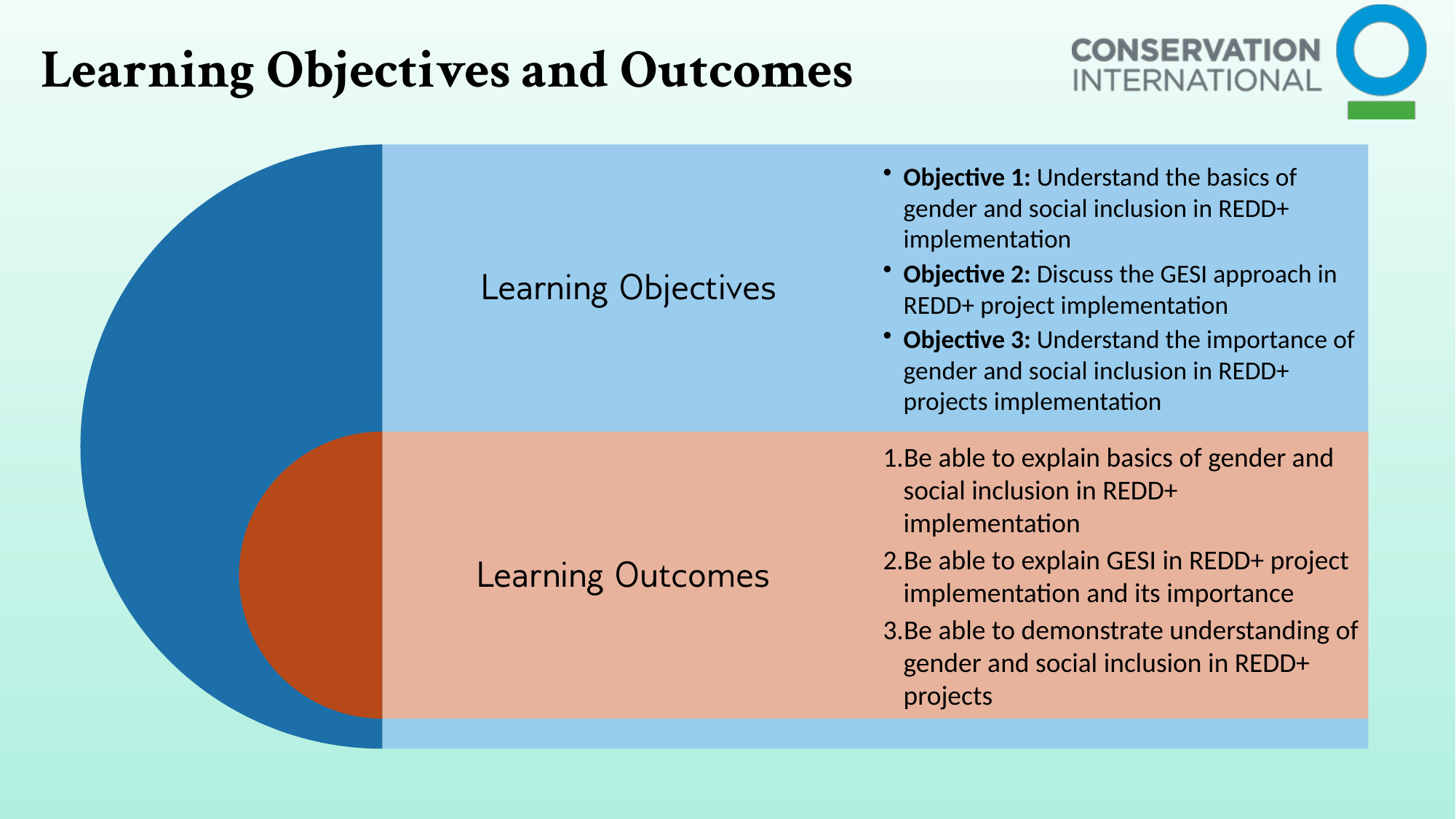

Learning Objectives and Outcomes
Learning Objectives
Learning Outcomes
Objective 1: Understand the basics of gender and social inclusion in REDD+ implementation
Objective 2: Discuss the GESI approach in REDD+ project implementation
Objective 3: Understand the importance of gender and social inclusion in REDD+ projects implementation
Be able to explain basics of gender and social inclusion in REDD+ implementation
Be able to explain GESI in REDD+ project implementation and its importance
Be able to demonstrate understanding of gender and social inclusion in REDD+ projects